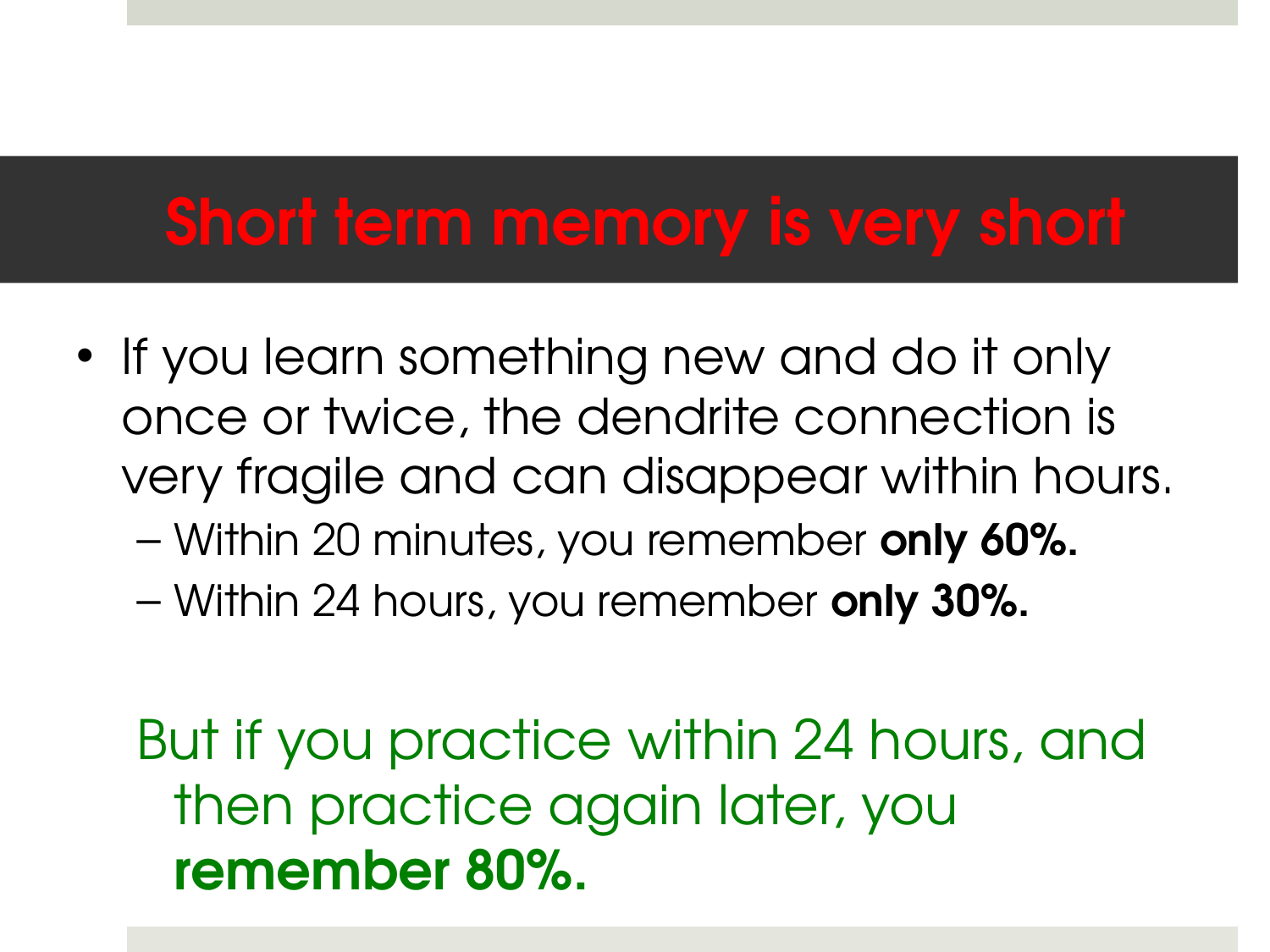

# Short term memory is very short
If you learn something new and do it only once or twice, the dendrite connection is very fragile and can disappear within hours.
Within 20 minutes, you remember only 60%.
Within 24 hours, you remember only 30%.

But if you practice within 24 hours, and then practice again later, you remember 80%.